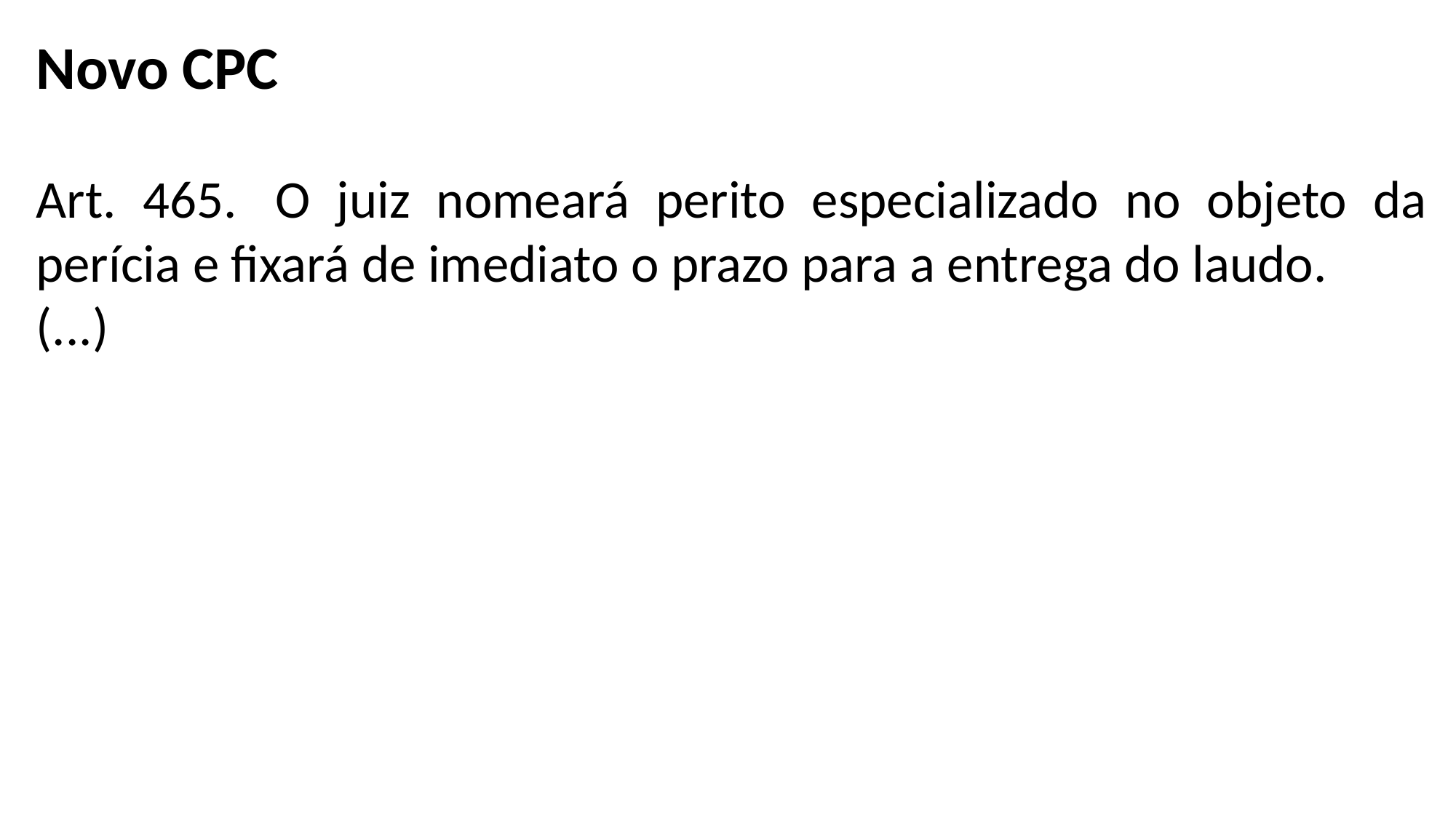

Novo CPC

Art. 465.  O juiz nomeará perito especializado no objeto da perícia e fixará de imediato o prazo para a entrega do laudo.
(...)